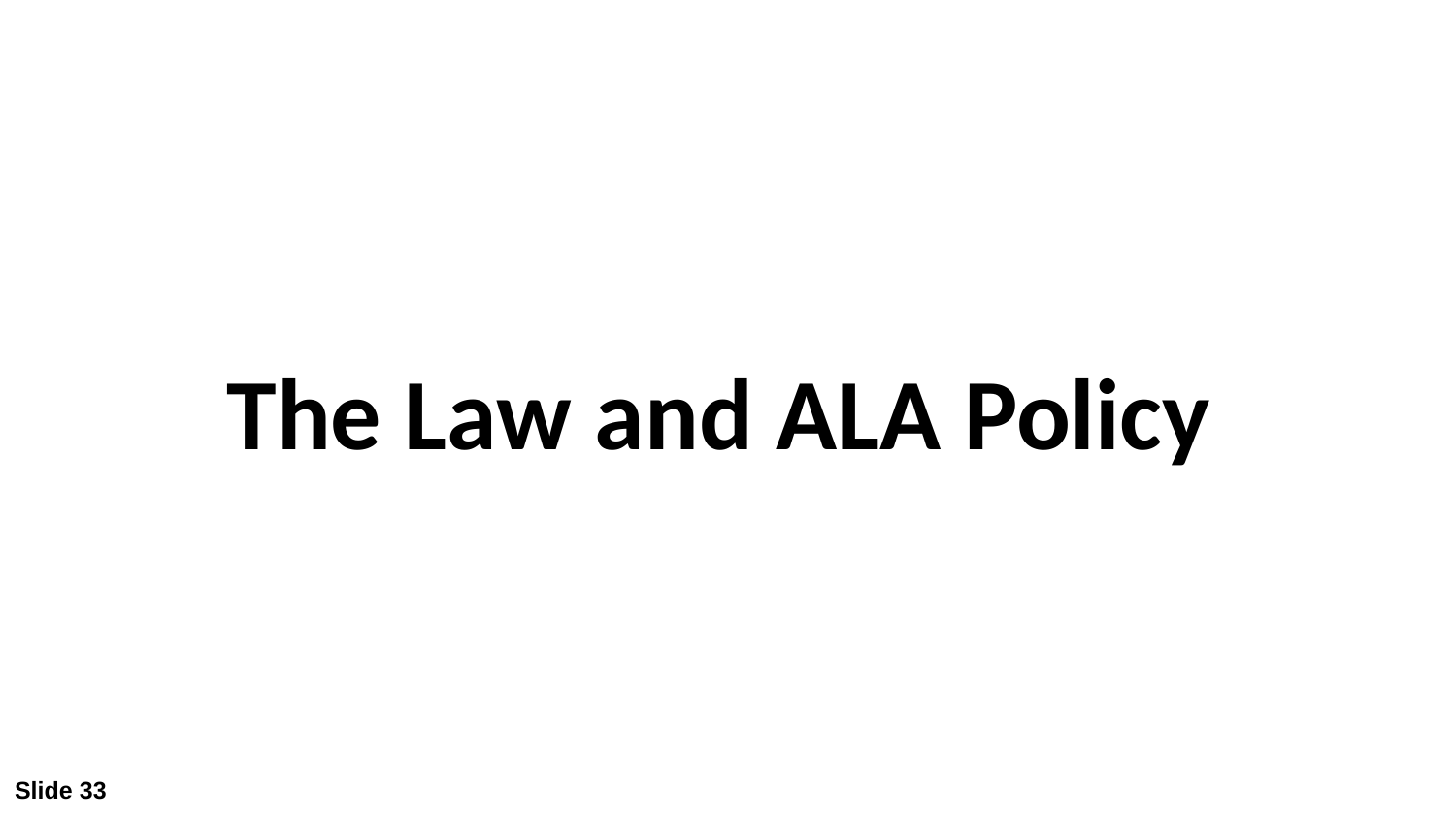

# The Law and ALA Policy
Slide 33